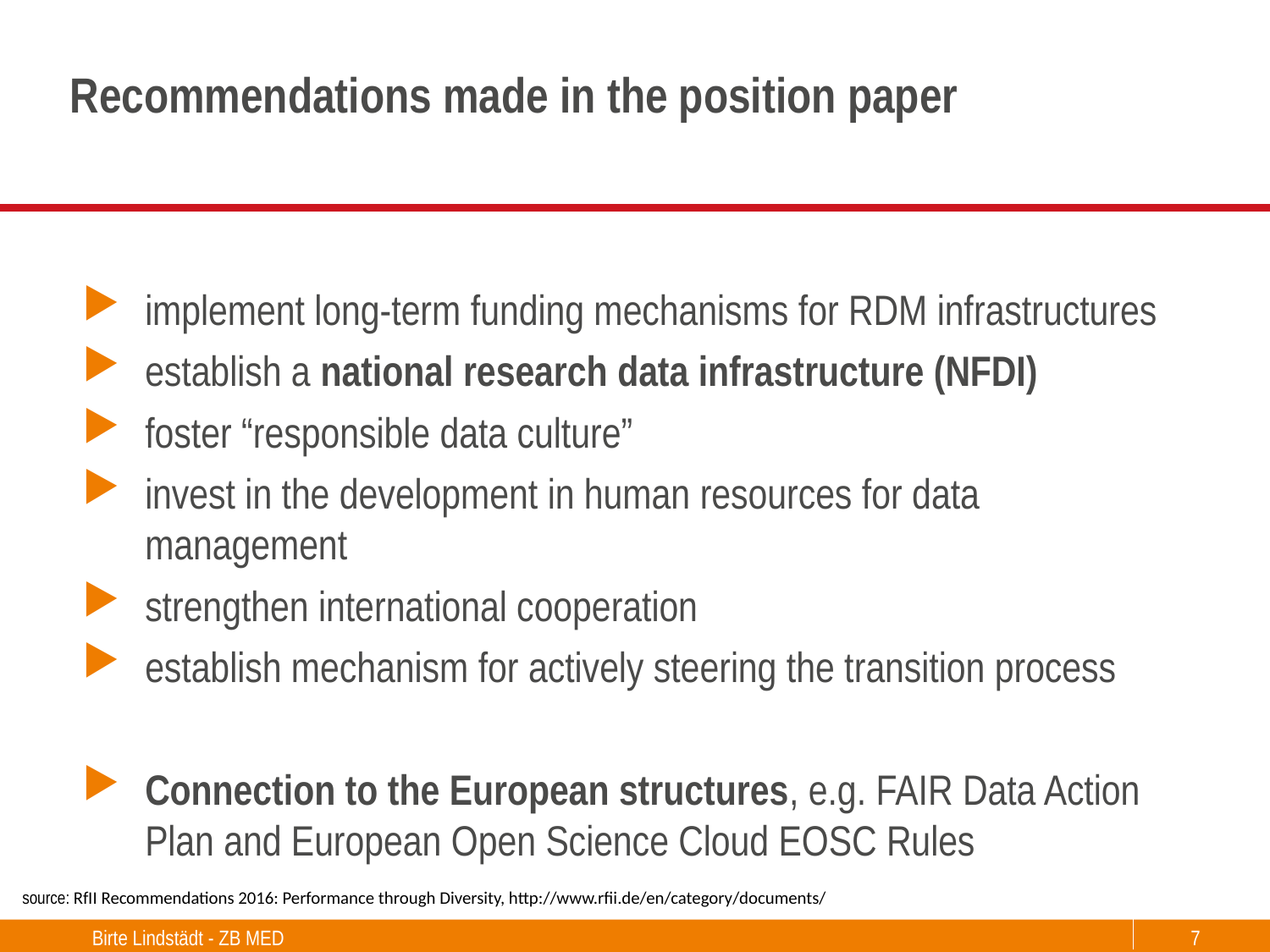

# Recommendations made in the position paper

implement long-term funding mechanisms for RDM infrastructures
establish a national research data infrastructure (NFDI)
foster “responsible data culture”
invest in the development in human resources for data management
strengthen international cooperation
establish mechanism for actively steering the transition process

Connection to the European structures, e.g. FAIR Data Action Plan and European Open Science Cloud EOSC Rules
source: RfII Recommendations 2016: Performance through Diversity, http://www.rfii.de/en/category/documents/
Birte Lindstädt - ZB MED
7